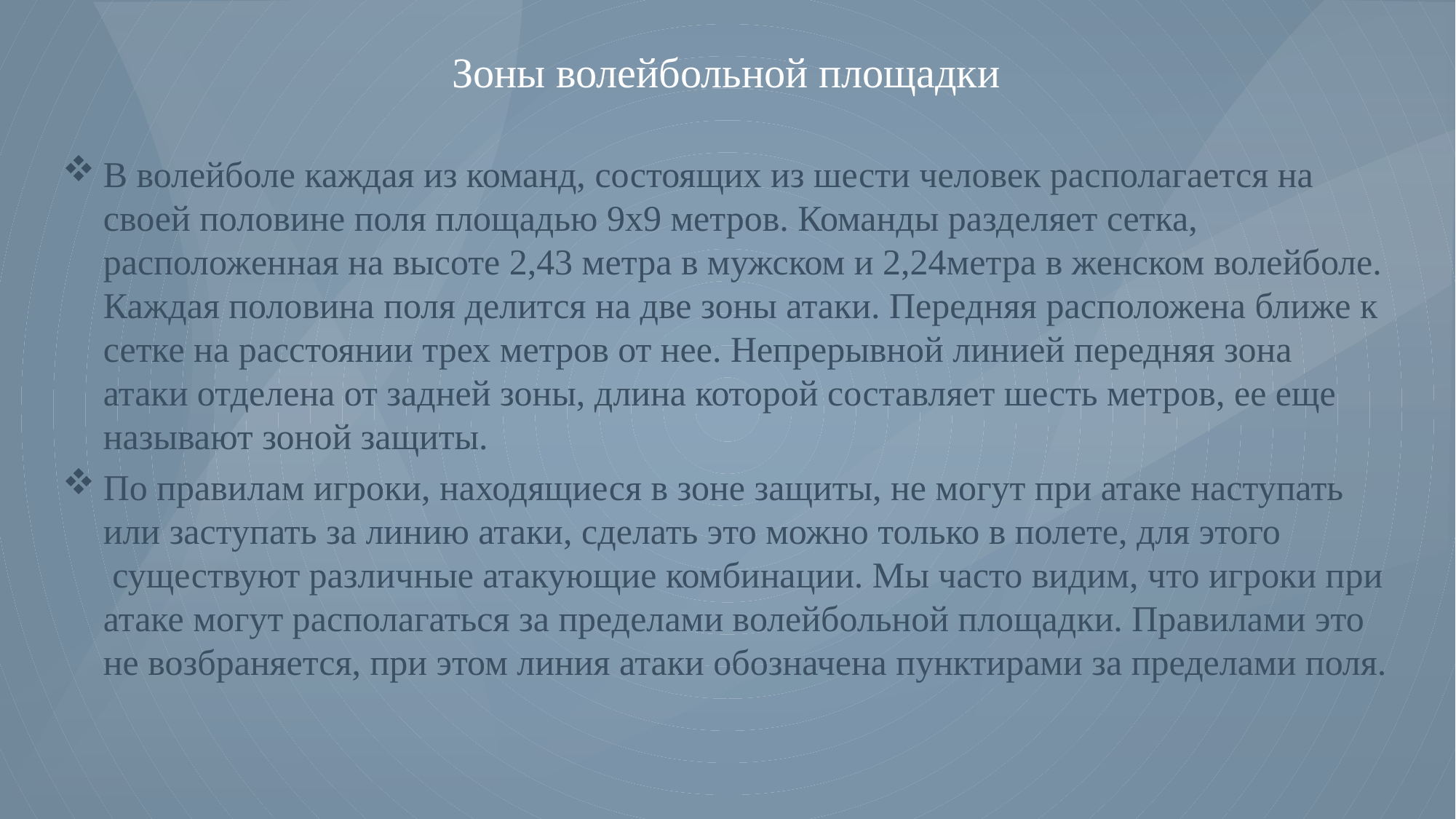

# Зоны волейбольной площадки
В волейболе каждая из команд, состоящих из шести человек располагается на       своей половине поля площадью 9х9 метров. Команды разделяет сетка,                    расположенная на высоте 2,43 метра в мужском и 2,24метра в женском волейболе. Каждая половина поля делится на две зоны атаки. Передняя расположена ближе к сетке на расстоянии трех метров от нее. Непрерывной линией передняя зона          атаки отделена от задней зоны, длина которой составляет шесть метров, ее еще     называют зоной защиты.
По правилам игроки, находящиеся в зоне защиты, не могут при атаке наступать или заступать за линию атаки, сделать это можно только в полете, для этого             существуют различные атакующие комбинации. Мы часто видим, что игроки при атаке могут располагаться за пределами волейбольной площадки. Правилами это не возбраняется, при этом линия атаки обозначена пунктирами за пределами поля.